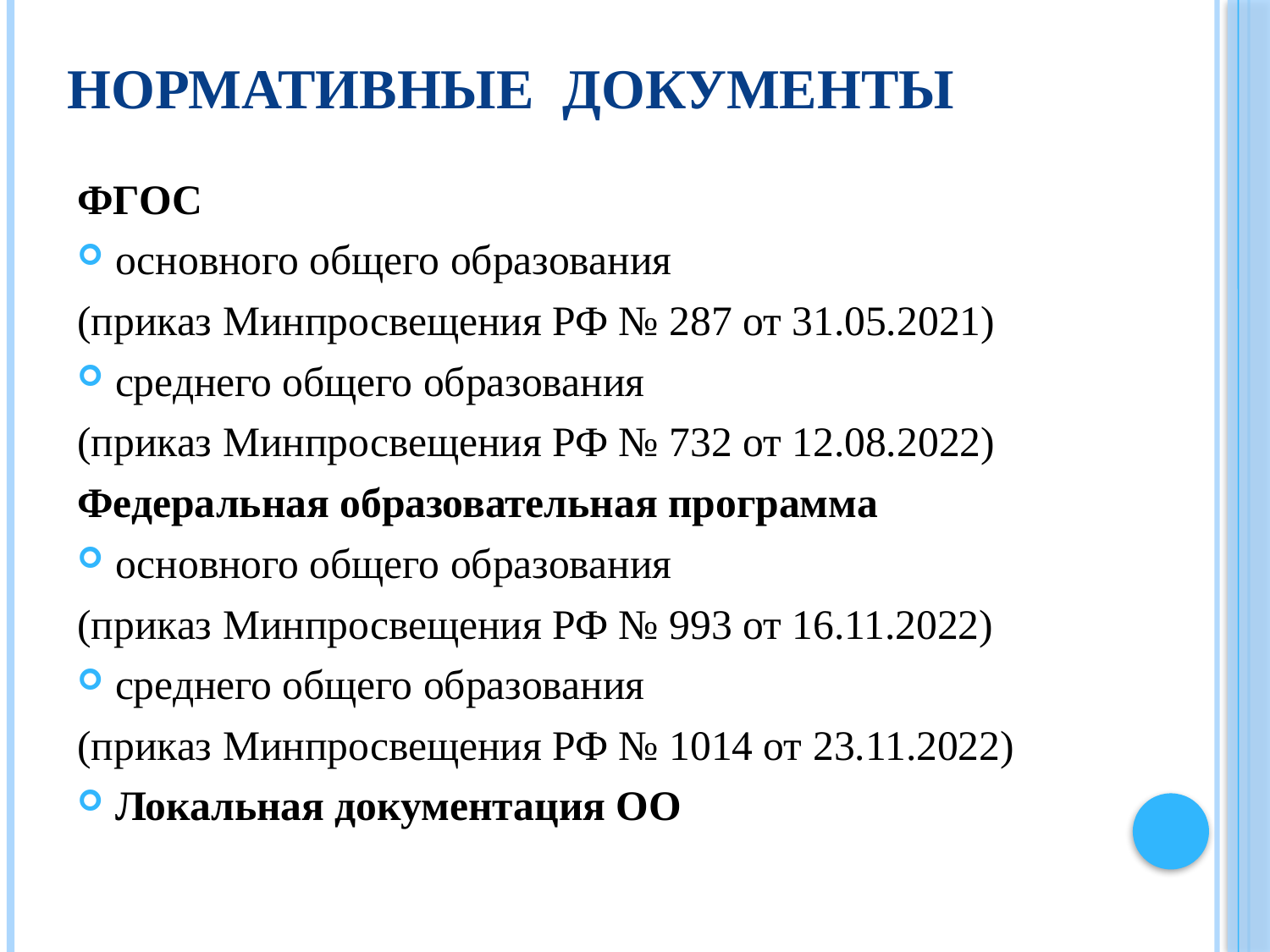

# Нормативные  документы
ФГОС
основного общего образования
(приказ Минпросвещения РФ № 287 от 31.05.2021)
среднего общего образования
(приказ Минпросвещения РФ № 732 от 12.08.2022)
Федеральная образовательная программа
основного общего образования
(приказ Минпросвещения РФ № 993 от 16.11.2022)
среднего общего образования
(приказ Минпросвещения РФ № 1014 от 23.11.2022)
Локальная документация ОО